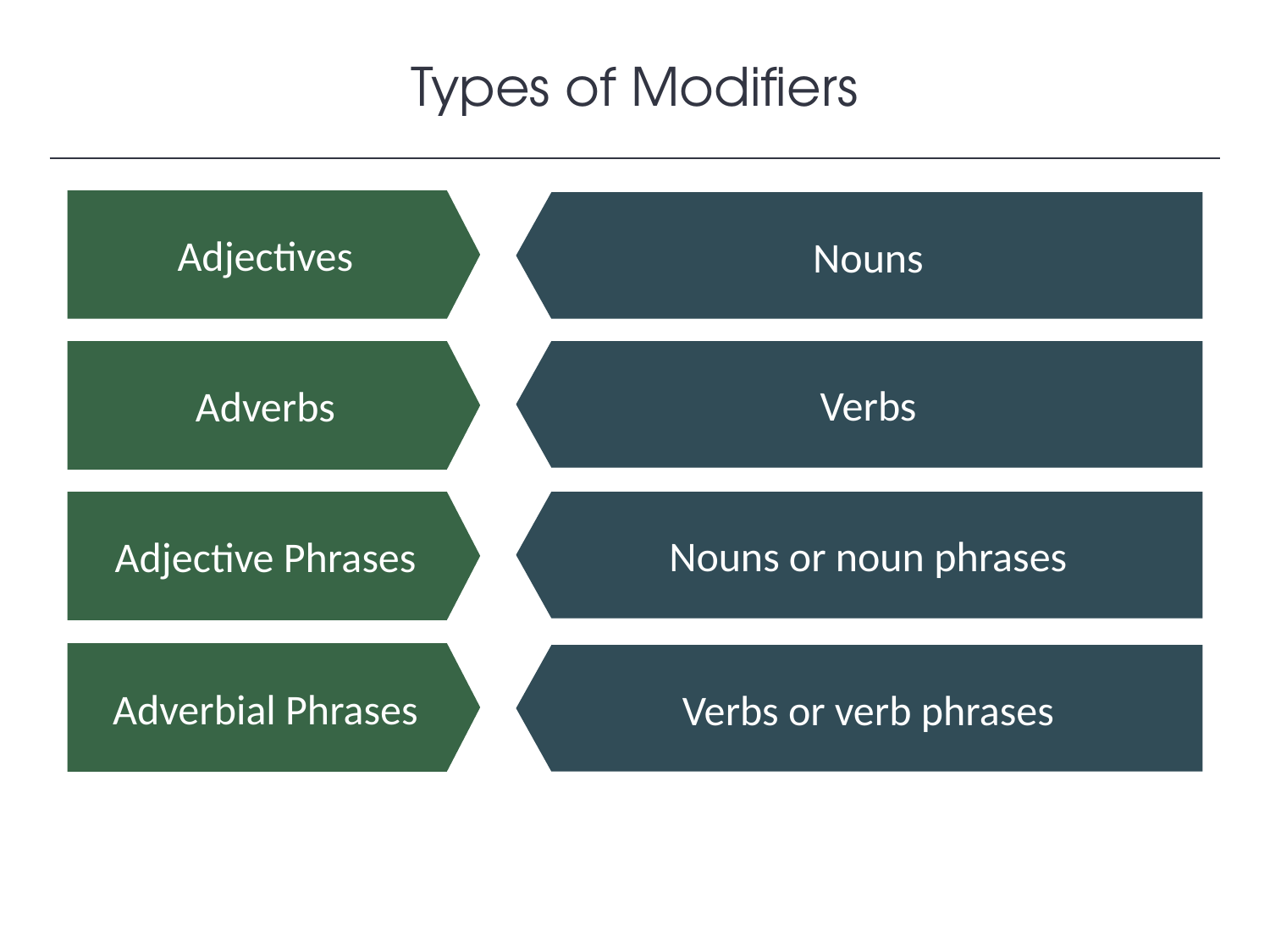

Types of Modifiers
HAWKES LEARNING
Adjectives
Nouns
Adverbs
Verbs
Adjective Phrases
Nouns or noun phrases
Adverbial Phrases
Verbs or verb phrases